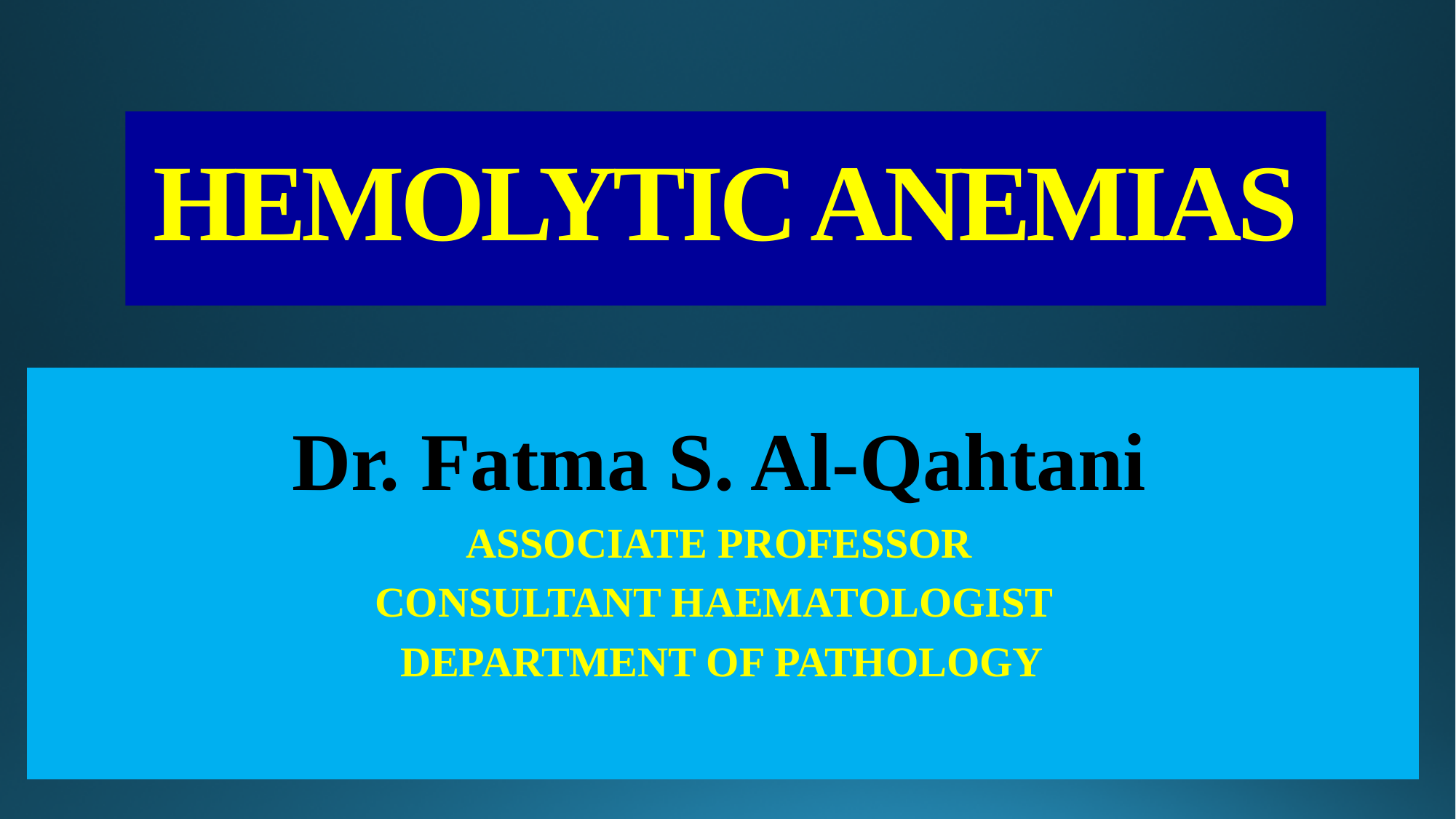

# HEMOLYTIC ANEMIAS

Dr. Fatma S. Al-Qahtani
ASSOCIATE PROFESSOR
CONSULTANT HAEMATOLOGIST
DEPARTMENT OF PATHOLOGY